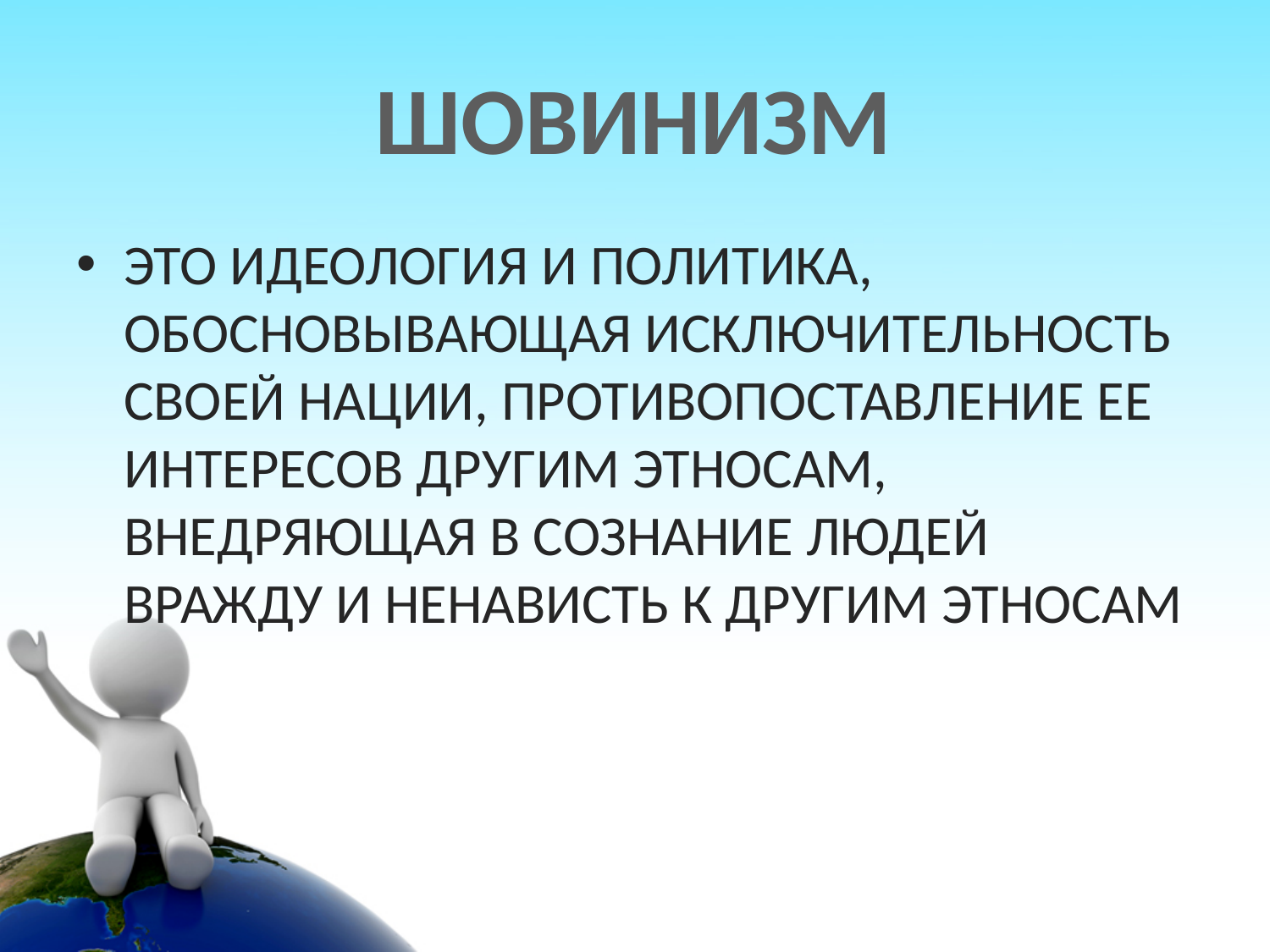

ШОВИНИЗМ
ЭТО ИДЕОЛОГИЯ И ПОЛИТИКА, ОБОСНОВЫВАЮЩАЯ ИСКЛЮЧИТЕЛЬНОСТЬ СВОЕЙ НАЦИИ, ПРОТИВОПОСТАВЛЕНИЕ ЕЕ ИНТЕРЕСОВ ДРУГИМ ЭТНОСАМ, ВНЕДРЯЮЩАЯ В СОЗНАНИЕ ЛЮДЕЙ ВРАЖДУ И НЕНАВИСТЬ К ДРУГИМ ЭТНОСАМ